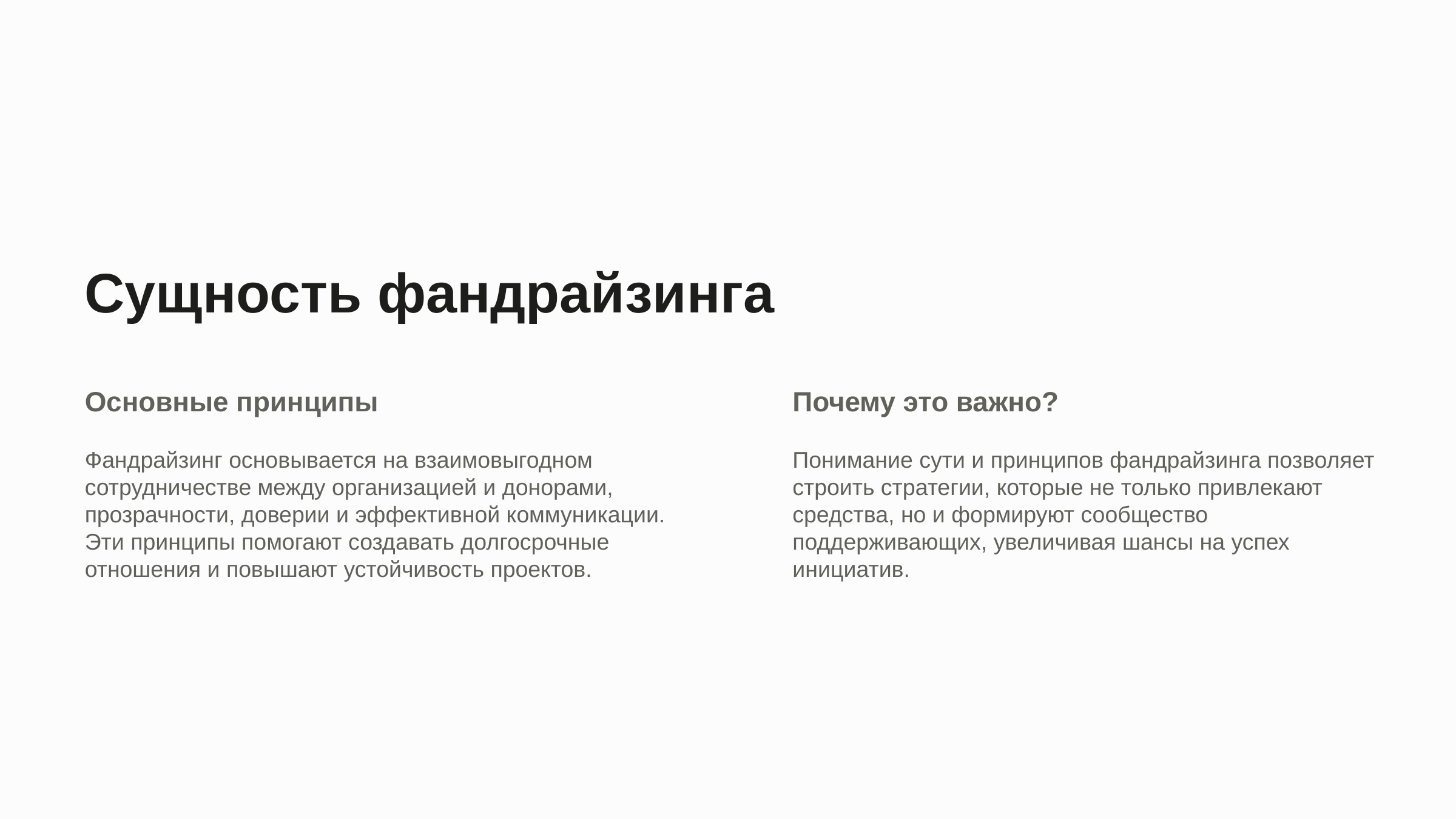

Сущность фандрайзинга
Основные принципы
Почему это важно?
Фандрайзинг основывается на взаимовыгодном сотрудничестве между организацией и донорами, прозрачности, доверии и эффективной коммуникации. Эти принципы помогают создавать долгосрочные отношения и повышают устойчивость проектов.
Понимание сути и принципов фандрайзинга позволяет строить стратегии, которые не только привлекают средства, но и формируют сообщество поддерживающих, увеличивая шансы на успех инициатив.